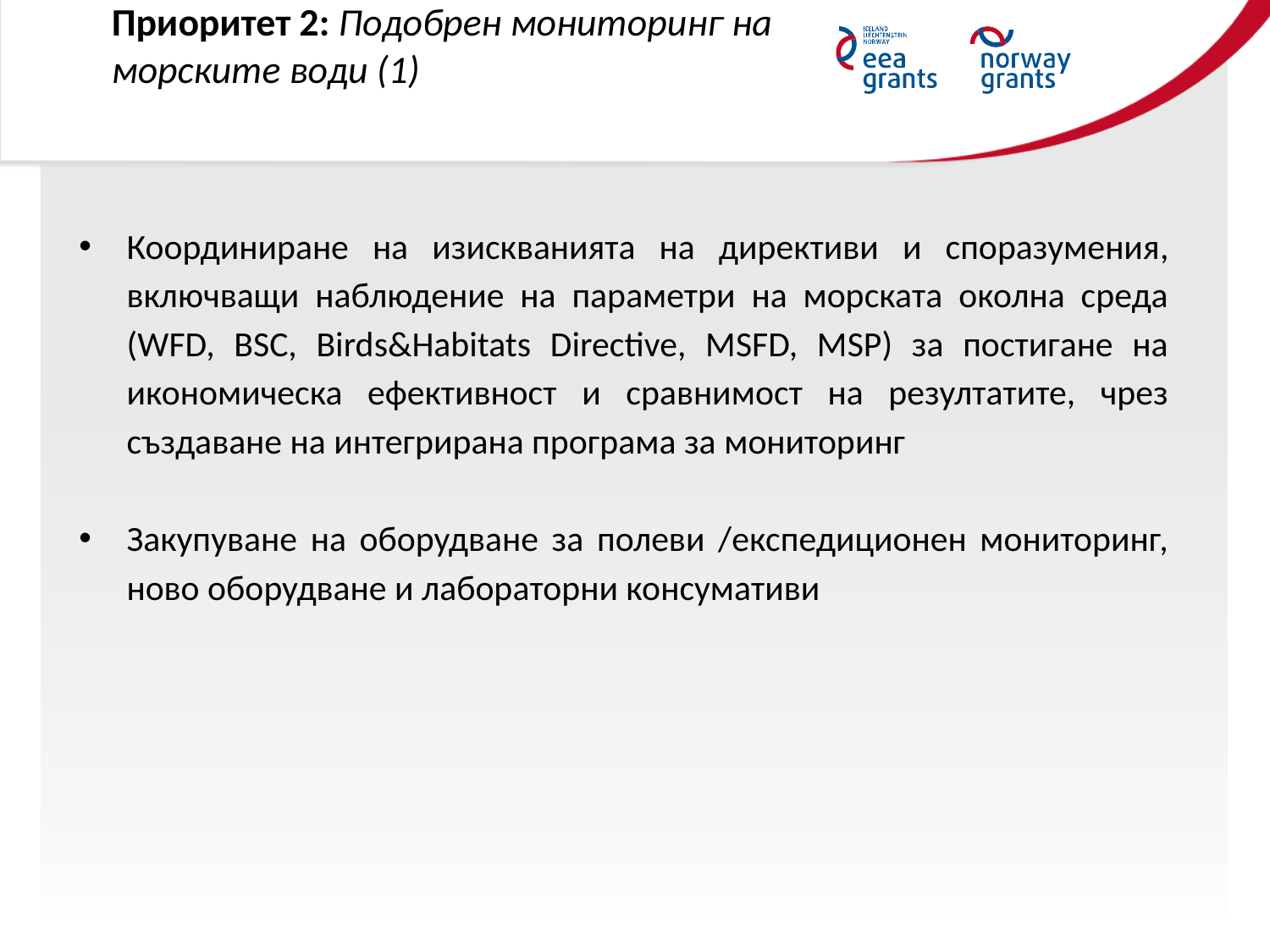

Приоритет 2: Подобрен мониторинг на морските води (1)

Координиране на изискванията на директиви и споразумения, включващи наблюдение на параметри на морската околна среда (WFD, BSC, Birds&Habitats Directive, MSFD, MSP) за постигане на икономическа ефективност и сравнимост на резултатите, чрез създаване на интегрирана програма за мониторинг

Закупуване на оборудване за полеви /експедиционен мониторинг, ново оборудване и лабораторни консумативи